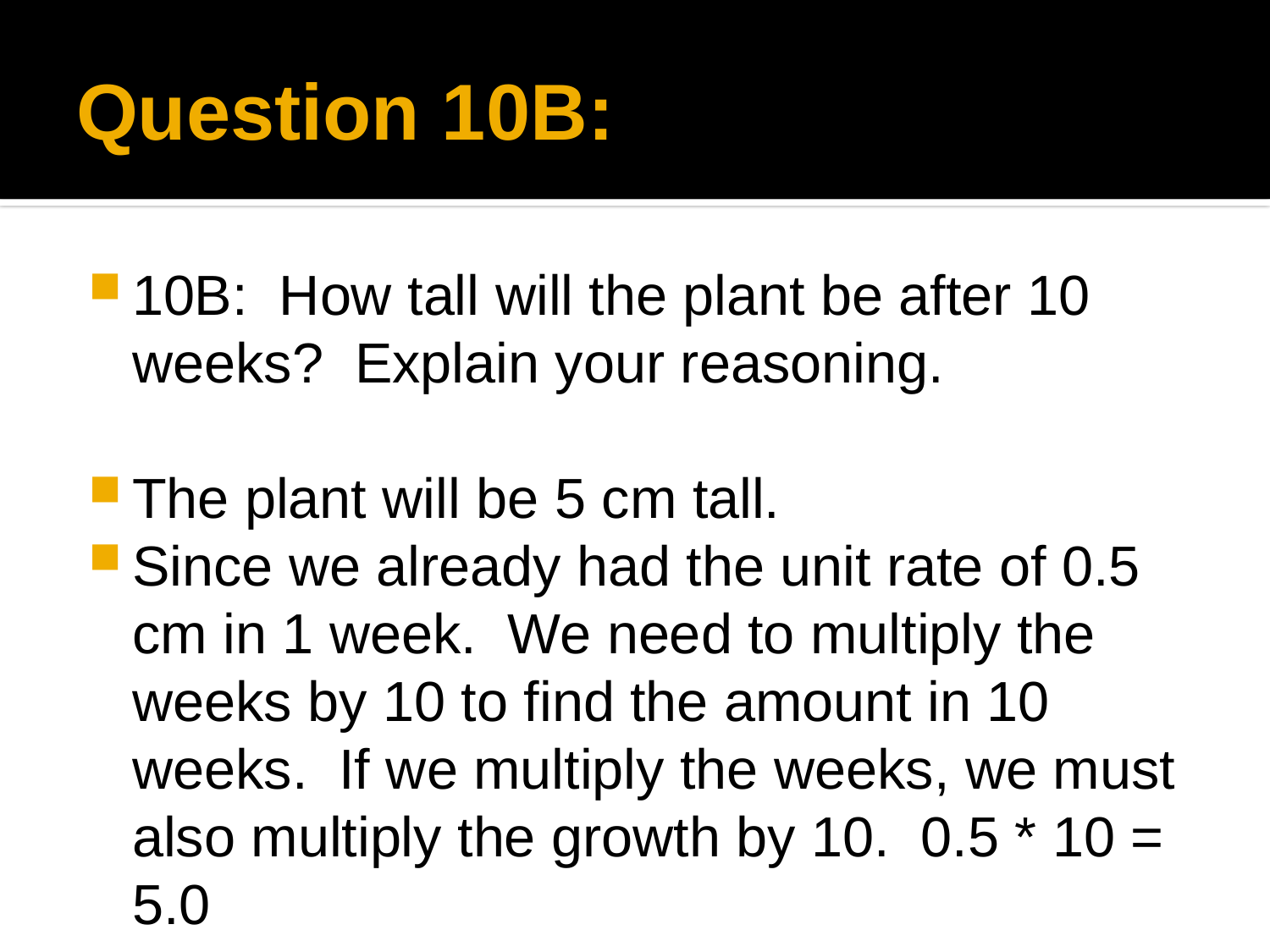

# Question 10B:
10B:  How tall will the plant be after 10 weeks?  Explain your reasoning.

The plant will be 5 cm tall.
Since we already had the unit rate of 0.5 cm in 1 week.  We need to multiply the weeks by 10 to find the amount in 10 weeks.  If we multiply the weeks, we must also multiply the growth by 10.  0.5 * 10 = 5.0